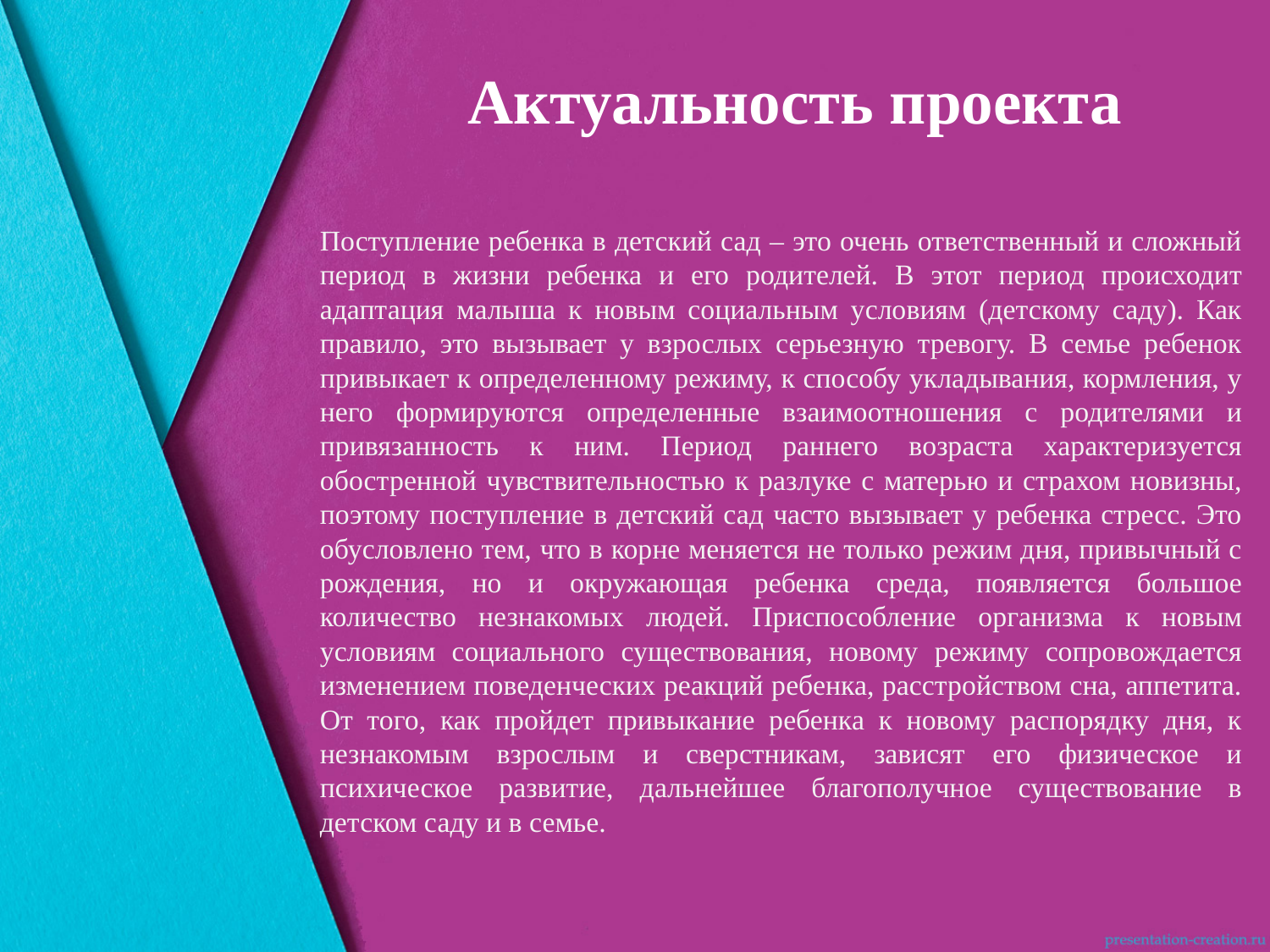

# Актуальность проекта
		Поступление ребенка в детский сад – это очень ответственный и сложный период в жизни ребенка и его родителей. В этот период происходит адаптация малыша к новым социальным условиям (детскому саду). Как правило, это вызывает у взрослых серьезную тревогу. В семье ребенок привыкает к определенному режиму, к способу укладывания, кормления, у него формируются определенные взаимоотношения с родителями и привязанность к ним. Период раннего возраста характеризуется обостренной чувствительностью к разлуке с матерью и страхом новизны, поэтому поступление в детский сад часто вызывает у ребенка стресс. Это обусловлено тем, что в корне меняется не только режим дня, привычный с рождения, но и окружающая ребенка среда, появляется большое количество незнакомых людей. Приспособление организма к новым условиям социального существования, новому режиму сопровождается изменением поведенческих реакций ребенка, расстройством сна, аппетита. От того, как пройдет привыкание ребенка к новому распорядку дня, к незнакомым взрослым и сверстникам, зависят его физическое и психическое развитие, дальнейшее благополучное существование в детском саду и в семье.